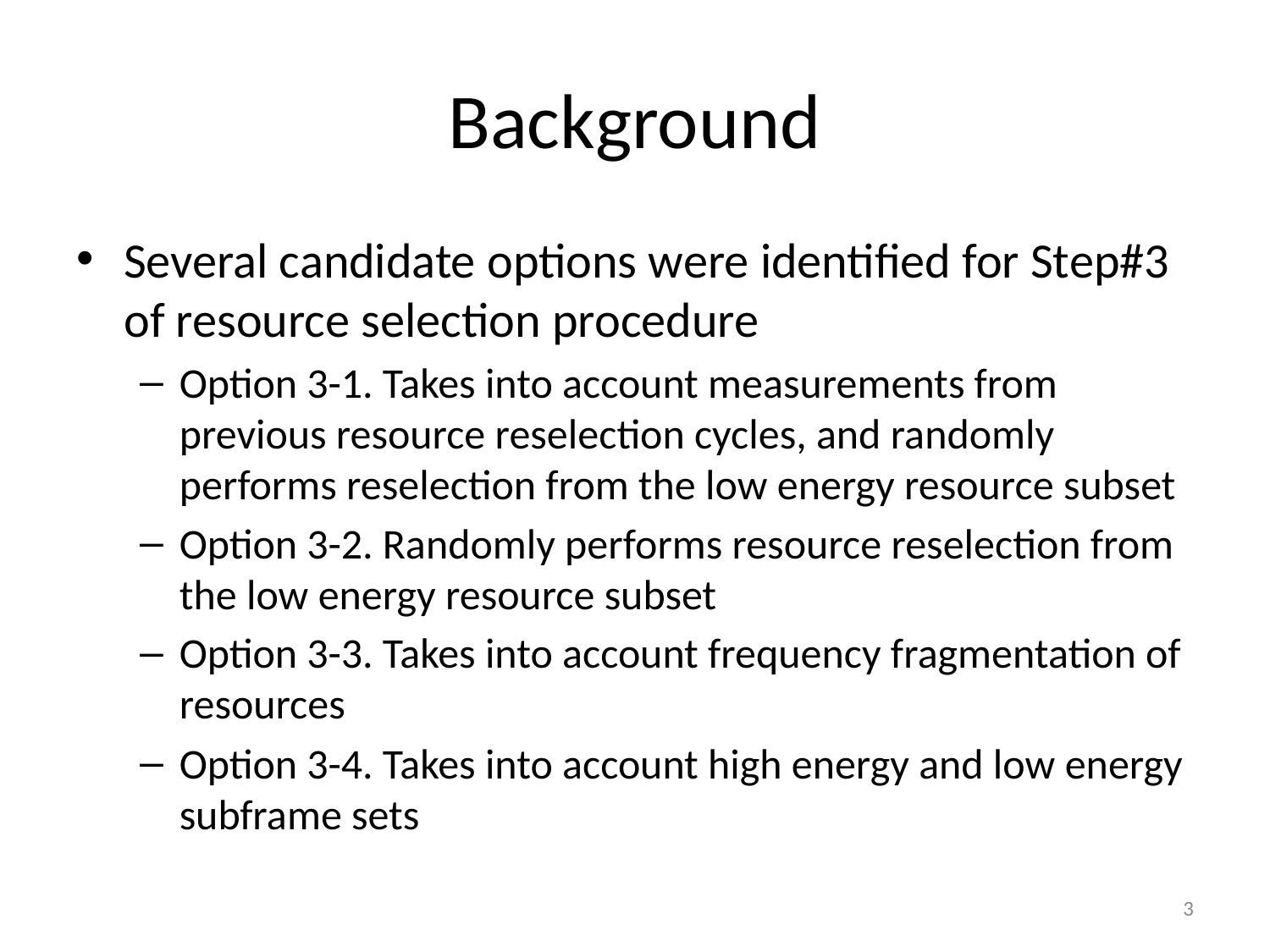

# Background
Several candidate options were identified for Step#3 of resource selection procedure
Option 3-1. Takes into account measurements from previous resource reselection cycles, and randomly performs reselection from the low energy resource subset
Option 3-2. Randomly performs resource reselection from the low energy resource subset
Option 3-3. Takes into account frequency fragmentation of resources
Option 3-4. Takes into account high energy and low energy subframe sets

3